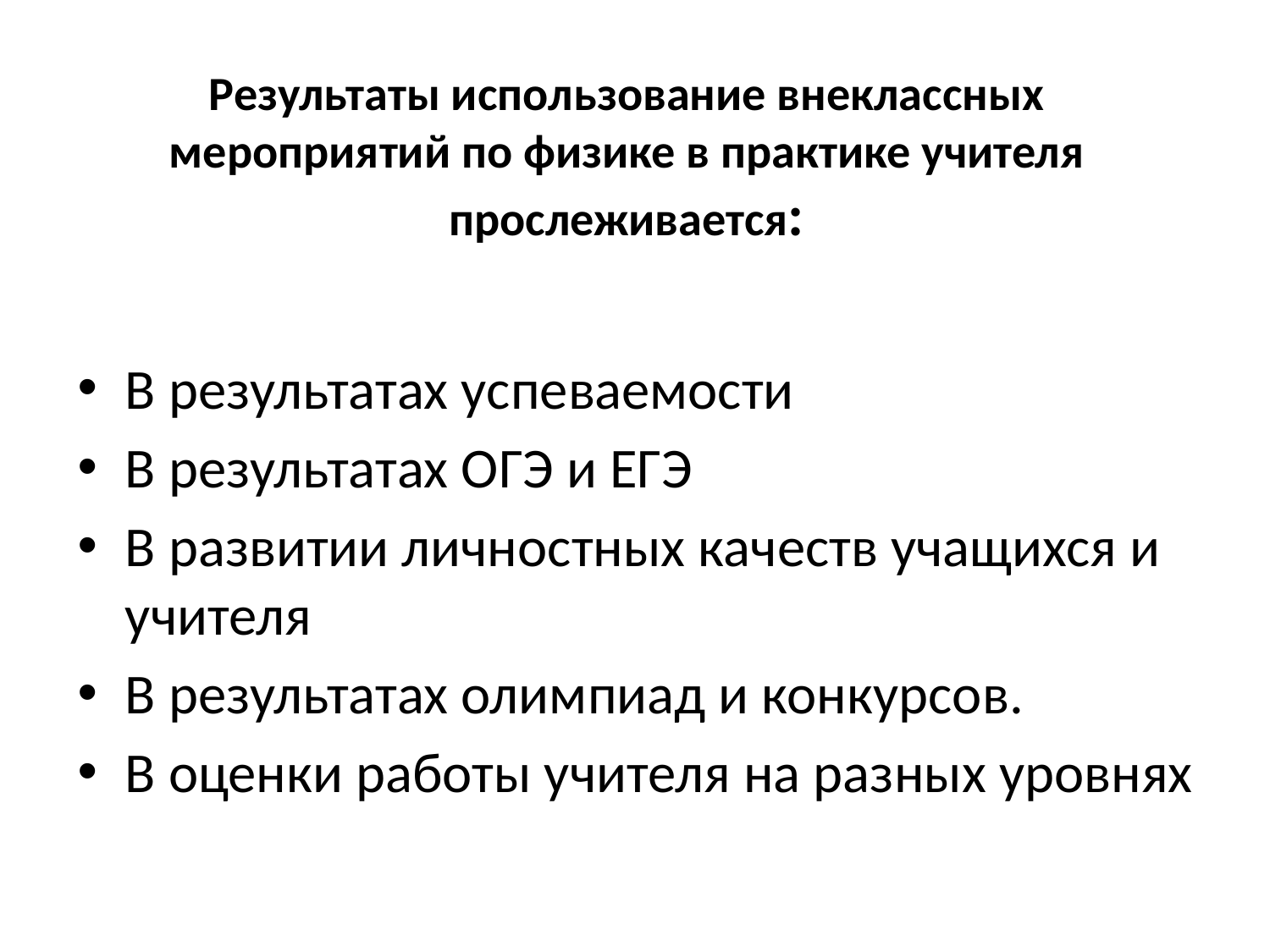

# Результаты использование внеклассных мероприятий по физике в практике учителя прослеживается:
В результатах успеваемости
В результатах ОГЭ и ЕГЭ
В развитии личностных качеств учащихся и учителя
В результатах олимпиад и конкурсов.
В оценки работы учителя на разных уровнях